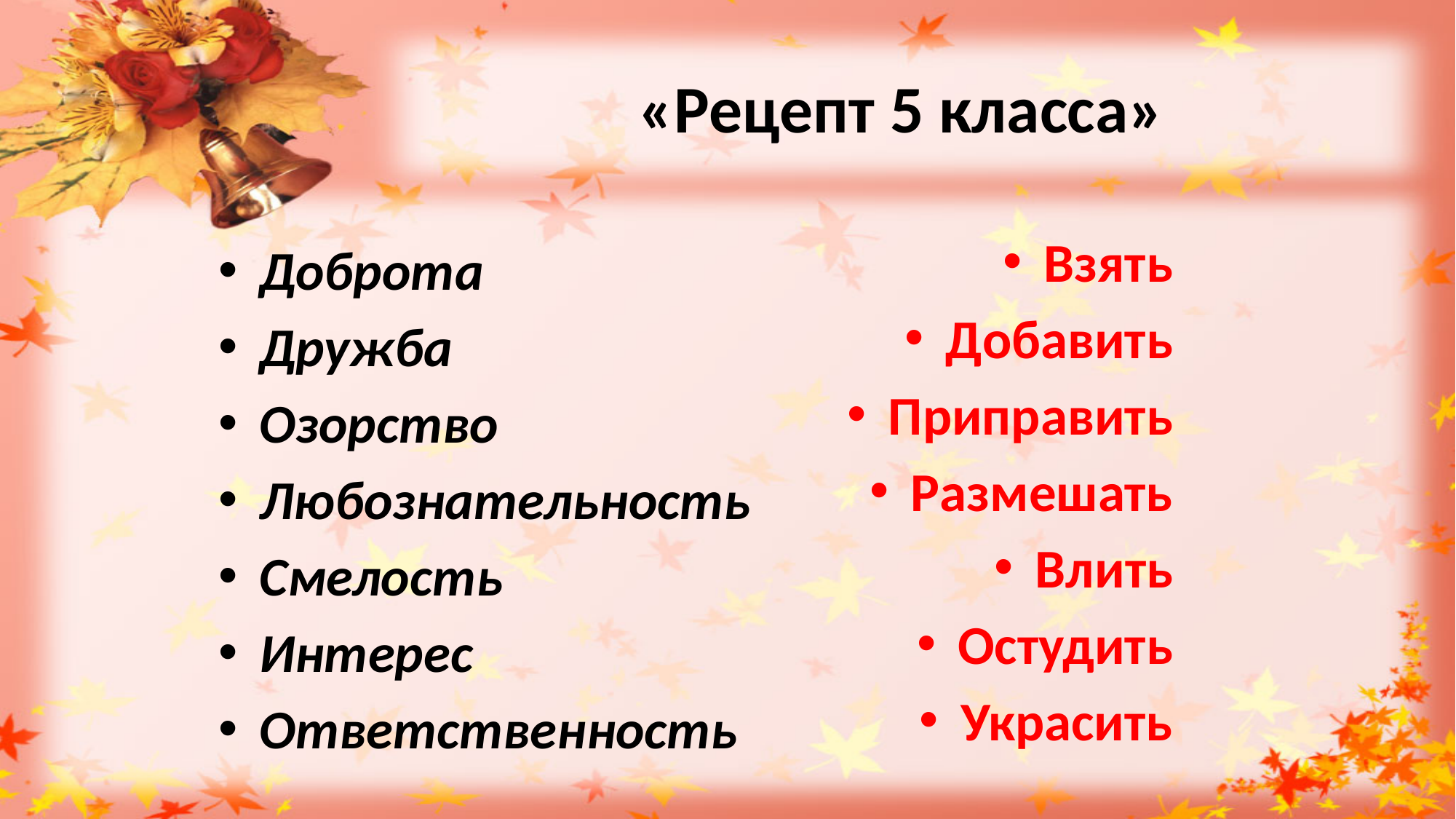

# «Рецепт 5 класса»
Взять
Добавить
Приправить
Размешать
Влить
Остудить
Украсить

Доброта
Дружба
Озорство
Любознательность
Смелость
Интерес
Ответственность